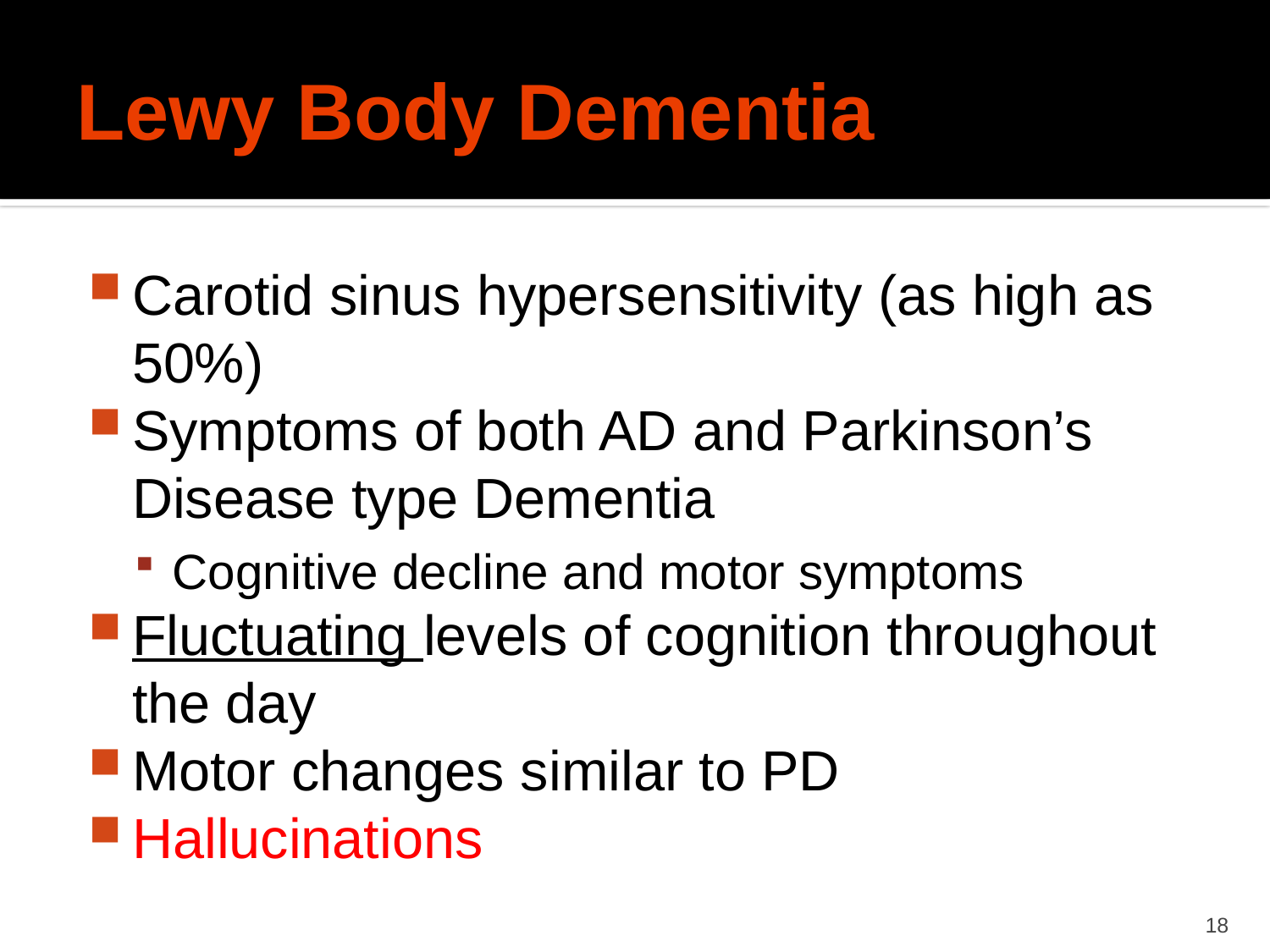

# Lewy Body Dementia
Carotid sinus hypersensitivity (as high as 50%)
Symptoms of both AD and Parkinson’s Disease type Dementia
Cognitive decline and motor symptoms
Fluctuating levels of cognition throughout the day
Motor changes similar to PD
Hallucinations

18